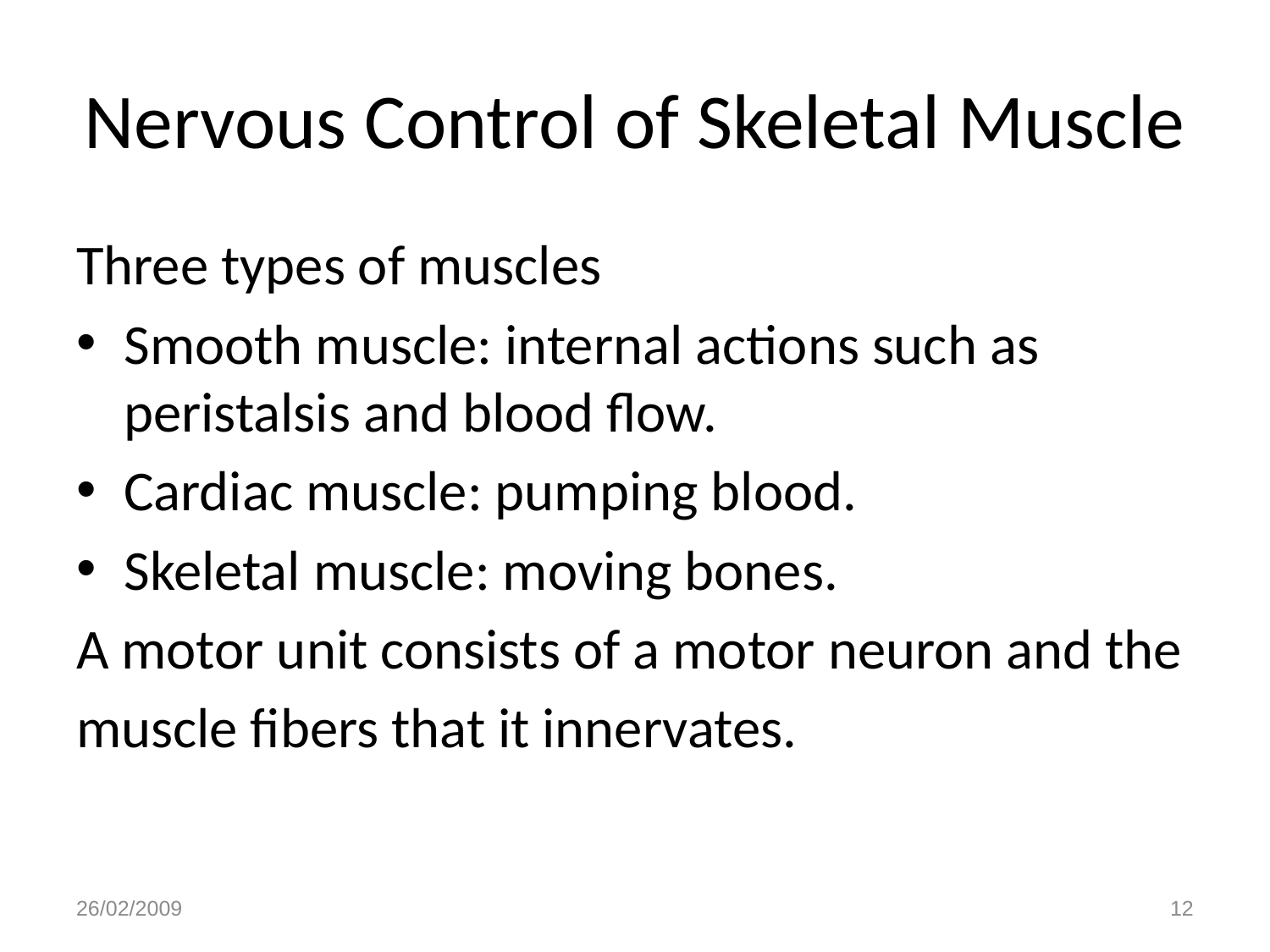

# Nervous Control of Skeletal Muscle
Three types of muscles
Smooth muscle: internal actions such as peristalsis and blood flow.
Cardiac muscle: pumping blood.
Skeletal muscle: moving bones.
A motor unit consists of a motor neuron and the
muscle fibers that it innervates.

26/02/2009
12